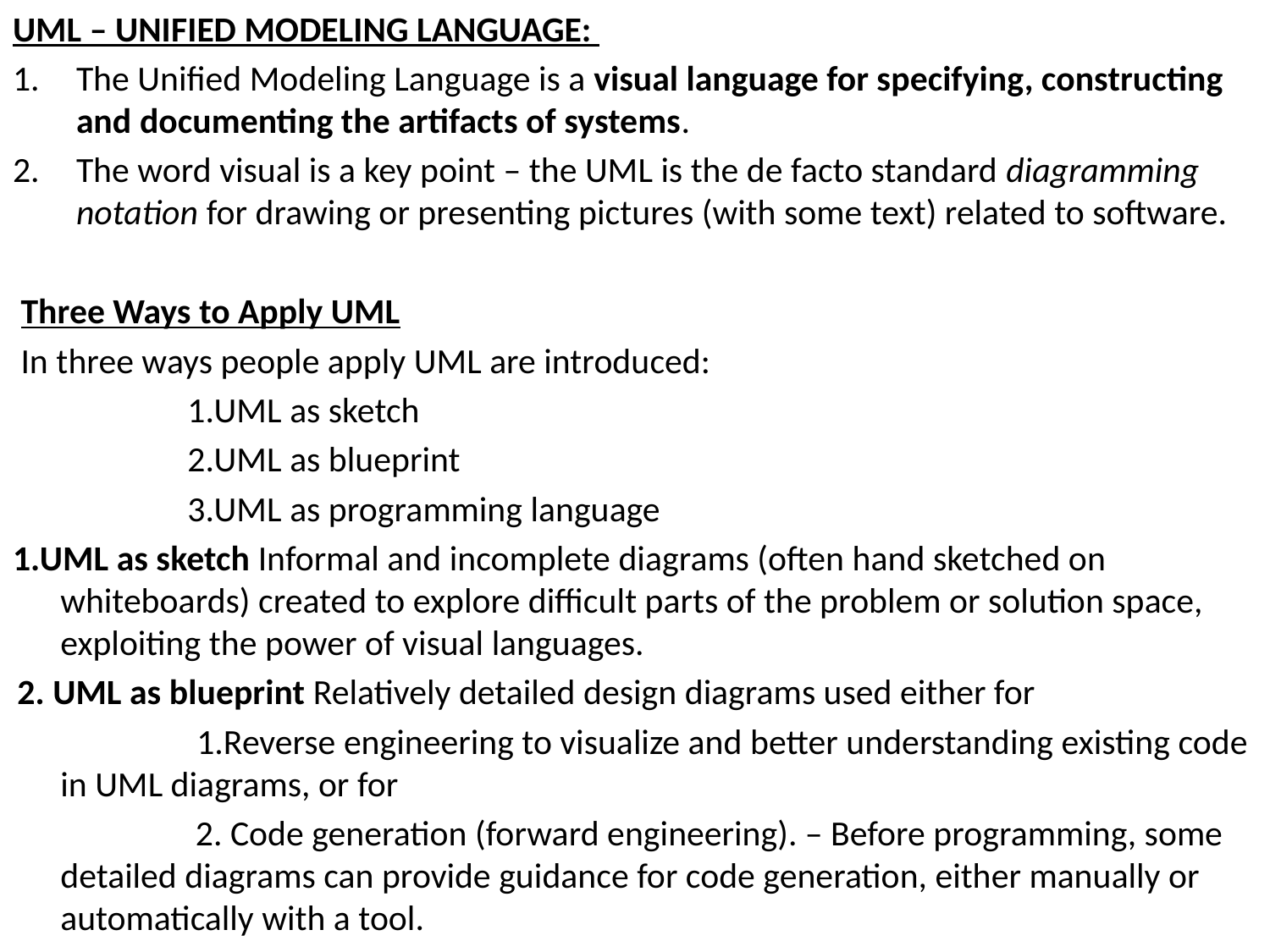

UML – UNIFIED MODELING LANGUAGE:
The Unified Modeling Language is a visual language for specifying, constructing and documenting the artifacts of systems.
The word visual is a key point – the UML is the de facto standard diagramming notation for drawing or presenting pictures (with some text) related to software.

 Three Ways to Apply UML
 In three ways people apply UML are introduced:
		1.UML as sketch
		2.UML as blueprint
  		3.UML as programming language
1.UML as sketch Informal and incomplete diagrams (often hand sketched on whiteboards) created to explore difficult parts of the problem or solution space, exploiting the power of visual languages.
 2. UML as blueprint Relatively detailed design diagrams used either for
		  1.Reverse engineering to visualize and better understanding existing code in UML diagrams, or for
 		 2. Code generation (forward engineering). – Before programming, some detailed diagrams can provide guidance for code generation, either manually or automatically with a tool.